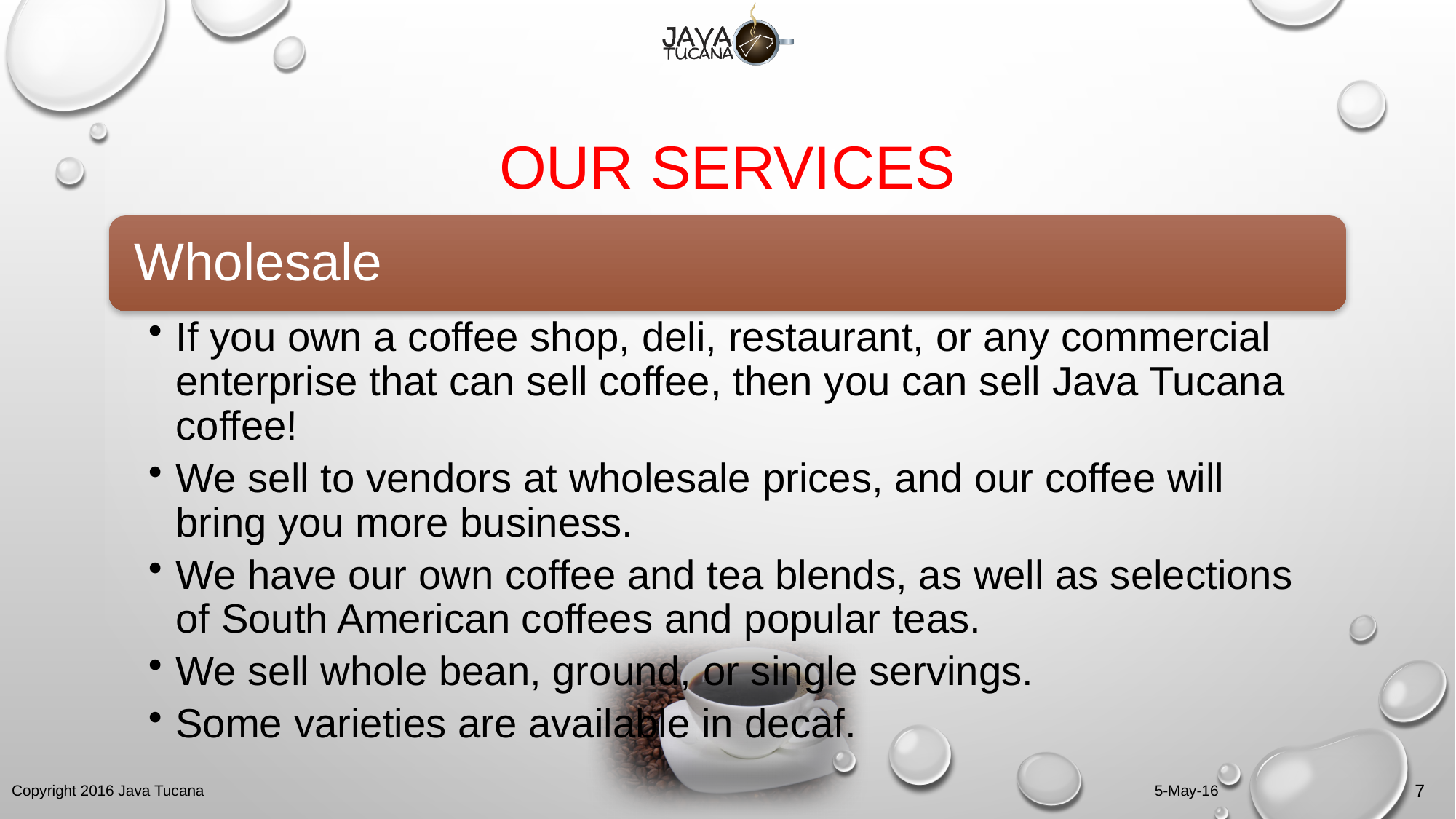

# Our Services
Wholesale
If you own a coffee shop, deli, restaurant, or any commercial enterprise that can sell coffee, then you can sell Java Tucana coffee!
We sell to vendors at wholesale prices, and our coffee will bring you more business.
We have our own coffee and tea blends, as well as selections of South American coffees and popular teas.
We sell whole bean, ground, or single servings.
Some varieties are available in decaf.
5-May-16
7
Copyright 2016 Java Tucana